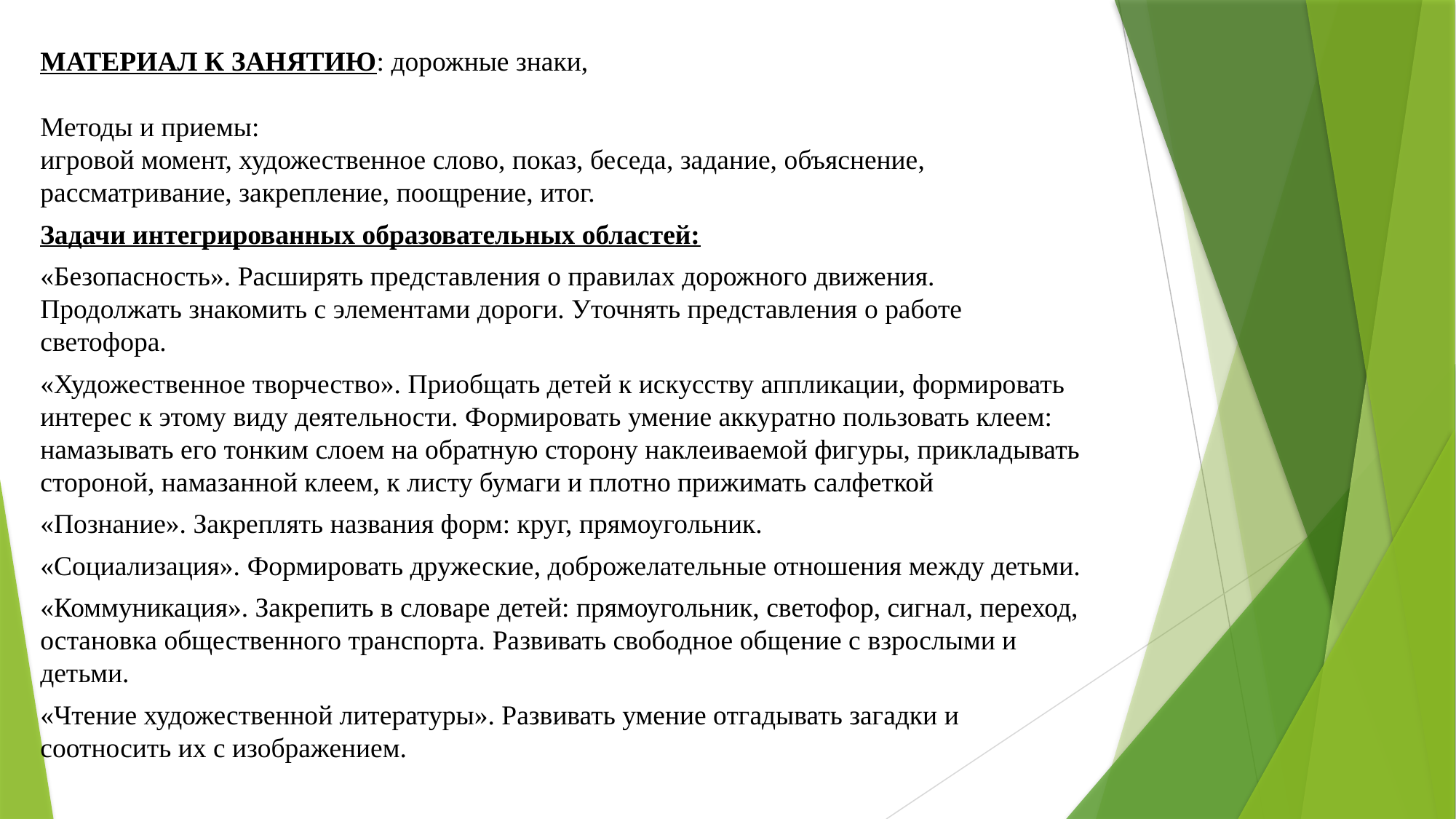

МАТЕРИАЛ К ЗАНЯТИЮ: дорожные знаки,
Методы и приемы: 
игровой момент, художественное слово, показ, беседа, задание, объяснение, рассматривание, закрепление, поощрение, итог.
Задачи интегрированных образовательных областей:
«Безопасность». Расширять представления о правилах дорожного движения. Продолжать знакомить с элементами дороги. Уточнять представления о работе светофора.
«Художественное творчество». Приобщать детей к искусству аппликации, формировать интерес к этому виду деятельности. Формировать умение аккуратно пользовать клеем: намазывать его тонким слоем на обратную сторону наклеиваемой фигуры, прикладывать стороной, намазанной клеем, к листу бумаги и плотно прижимать салфеткой
«Познание». Закреплять названия форм: круг, прямоугольник.
«Социализация». Формировать дружеские, доброжелательные отношения между детьми.
«Коммуникация». Закрепить в словаре детей: прямоугольник, светофор, сигнал, переход, остановка общественного транспорта. Развивать свободное общение с взрослыми и детьми.
«Чтение художественной литературы». Развивать умение отгадывать загадки и соотносить их с изображением.
#